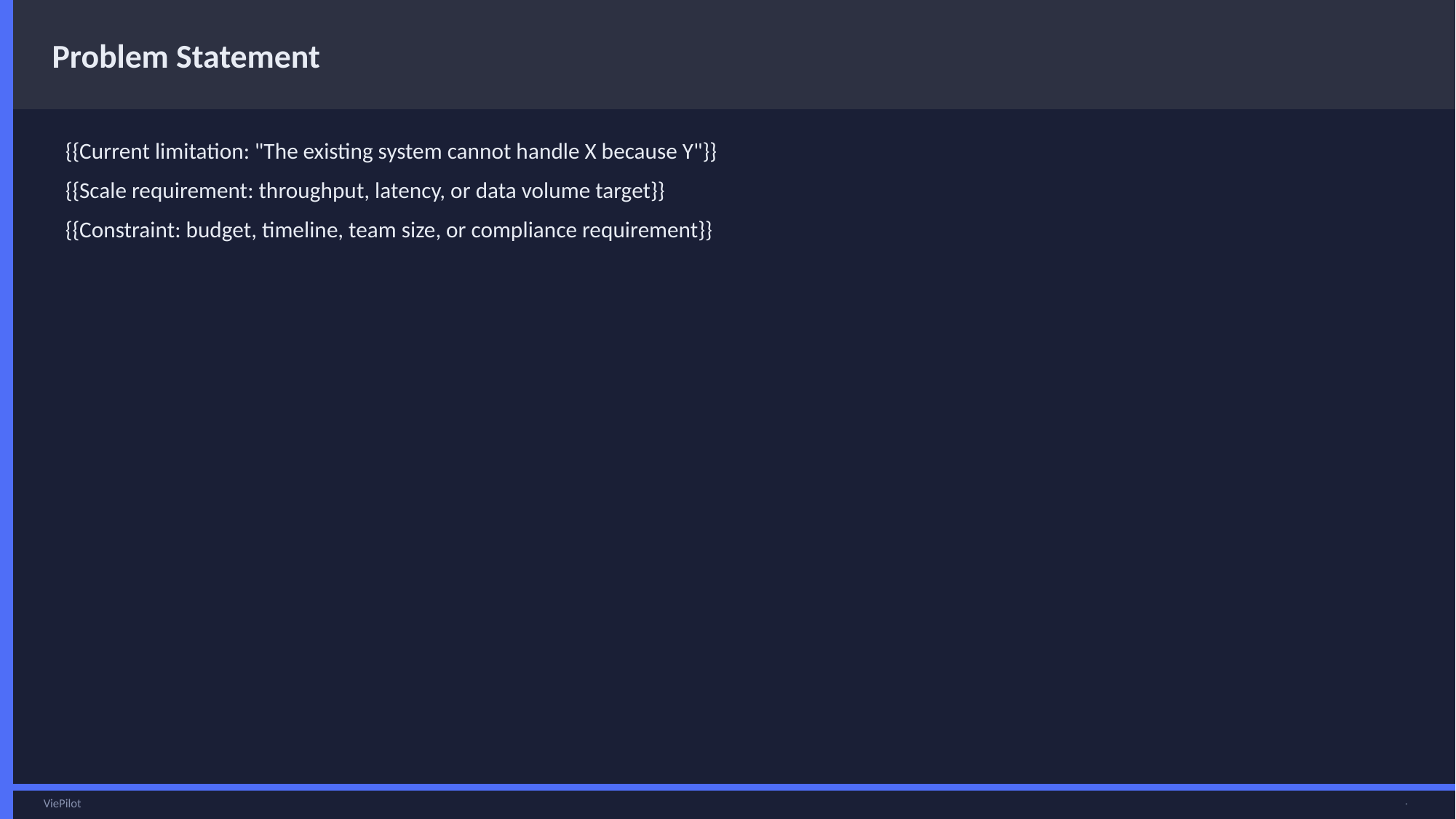

Problem Statement
{{Current limitation: "The existing system cannot handle X because Y"}}
{{Scale requirement: throughput, latency, or data volume target}}
{{Constraint: budget, timeline, team size, or compliance requirement}}